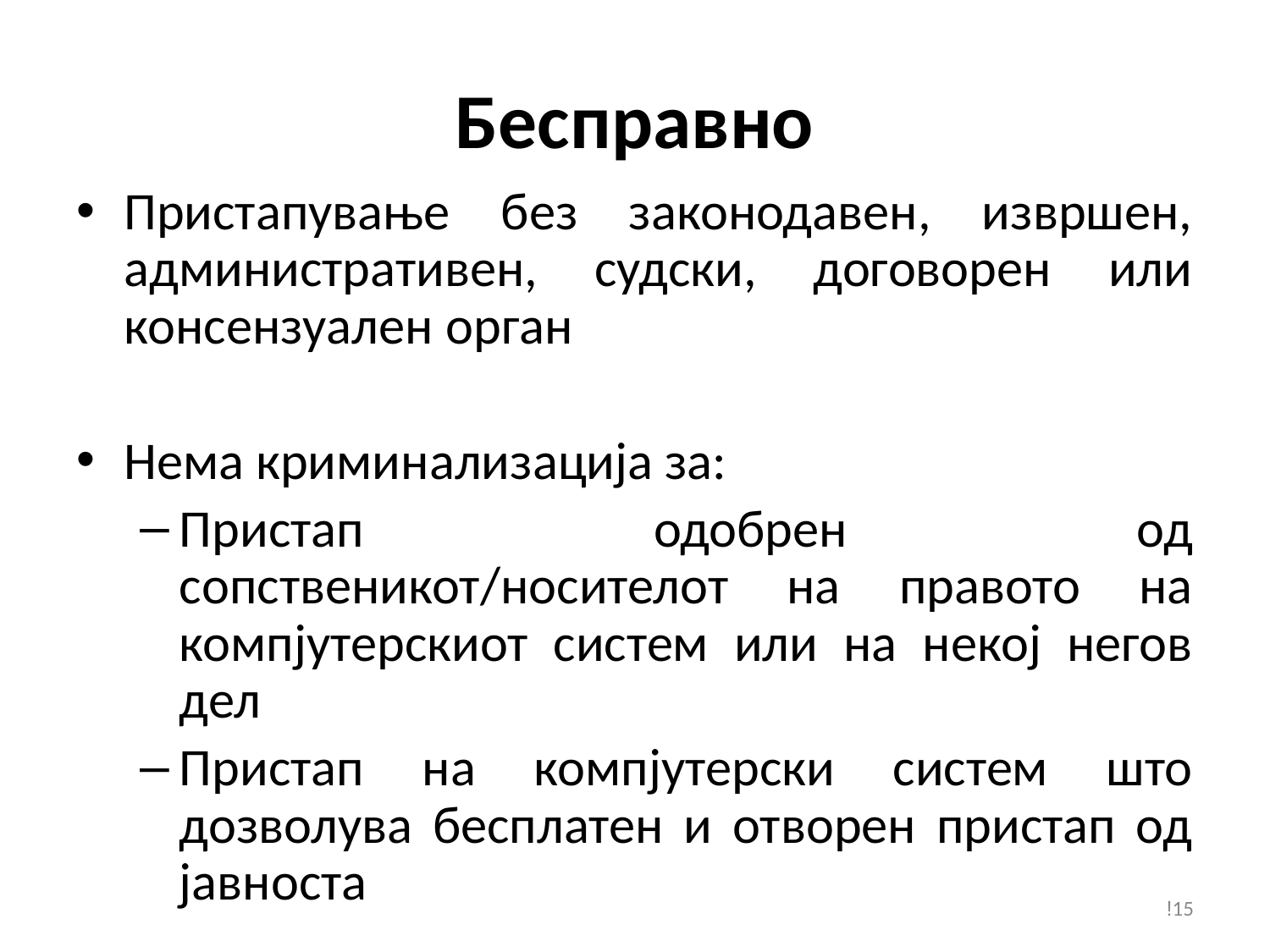

# Бесправно
Пристапување без законодавен, извршен, административен, судски, договорен или консензуален орган

Нема криминализација за:
Пристап одобрен од сопственикот/носителот на правото на компјутерскиот систем или на некој негов дел
Пристап на компјутерски систем што дозволува бесплатен и отворен пристап од јавноста

!15